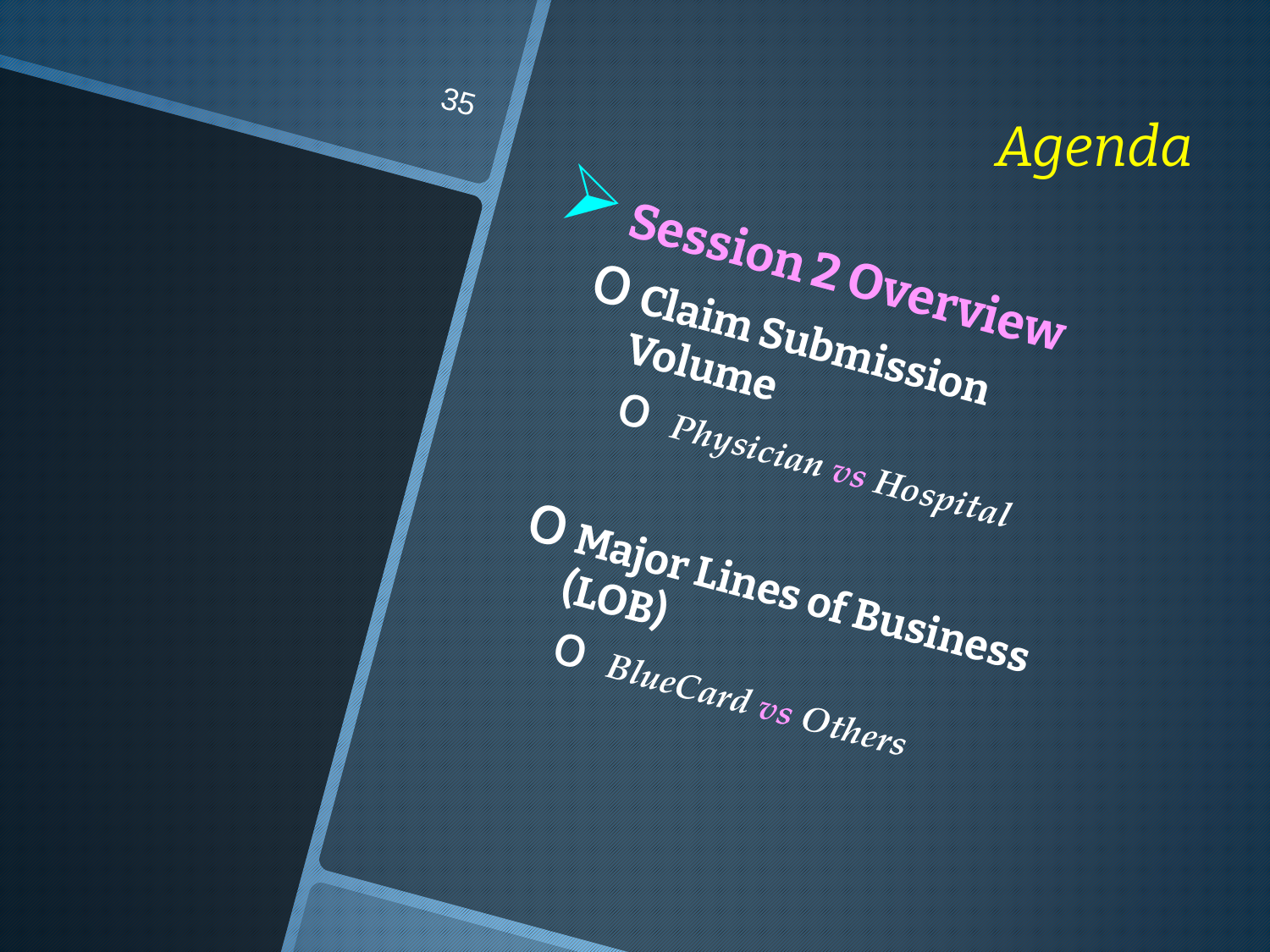

# Agenda
35
 Session 2 Overview
Claim Submission Volume
  Physician vs Hospital

Major Lines of Business (LOB)
  BlueCard vs Others